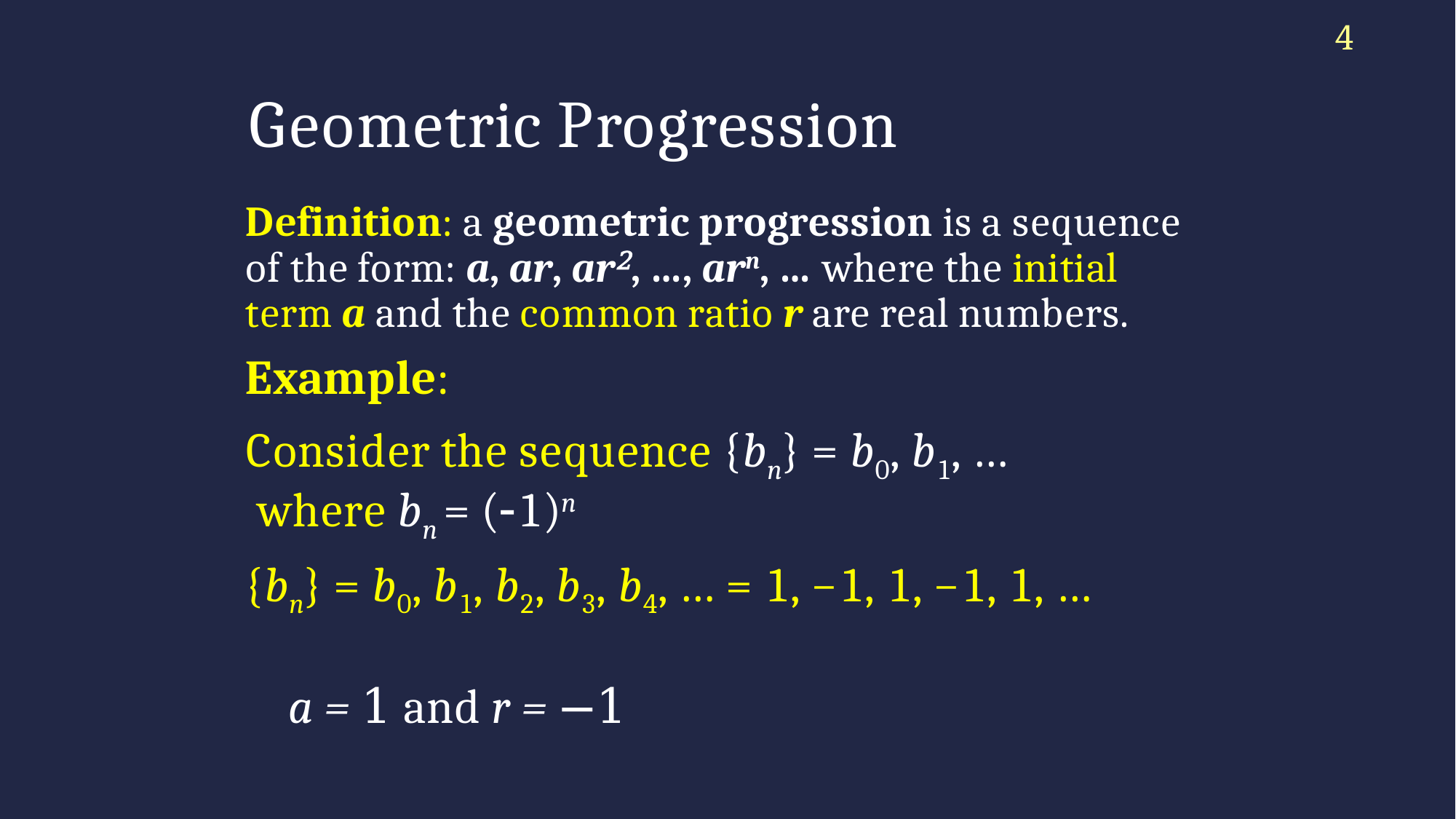

4
# Geometric Progression
Definition: a geometric progression is a sequence of the form: a, ar, ar2, …, arn, … where the initial term a and the common ratio r are real numbers.
Example:
Consider the sequence {bn} = b0, b1, …
 where bn = (−1)n
{bn} = b0, b1, b2, b3, b4, … = 1, −1, 1, −1, 1, …

a = 1 and r = −1